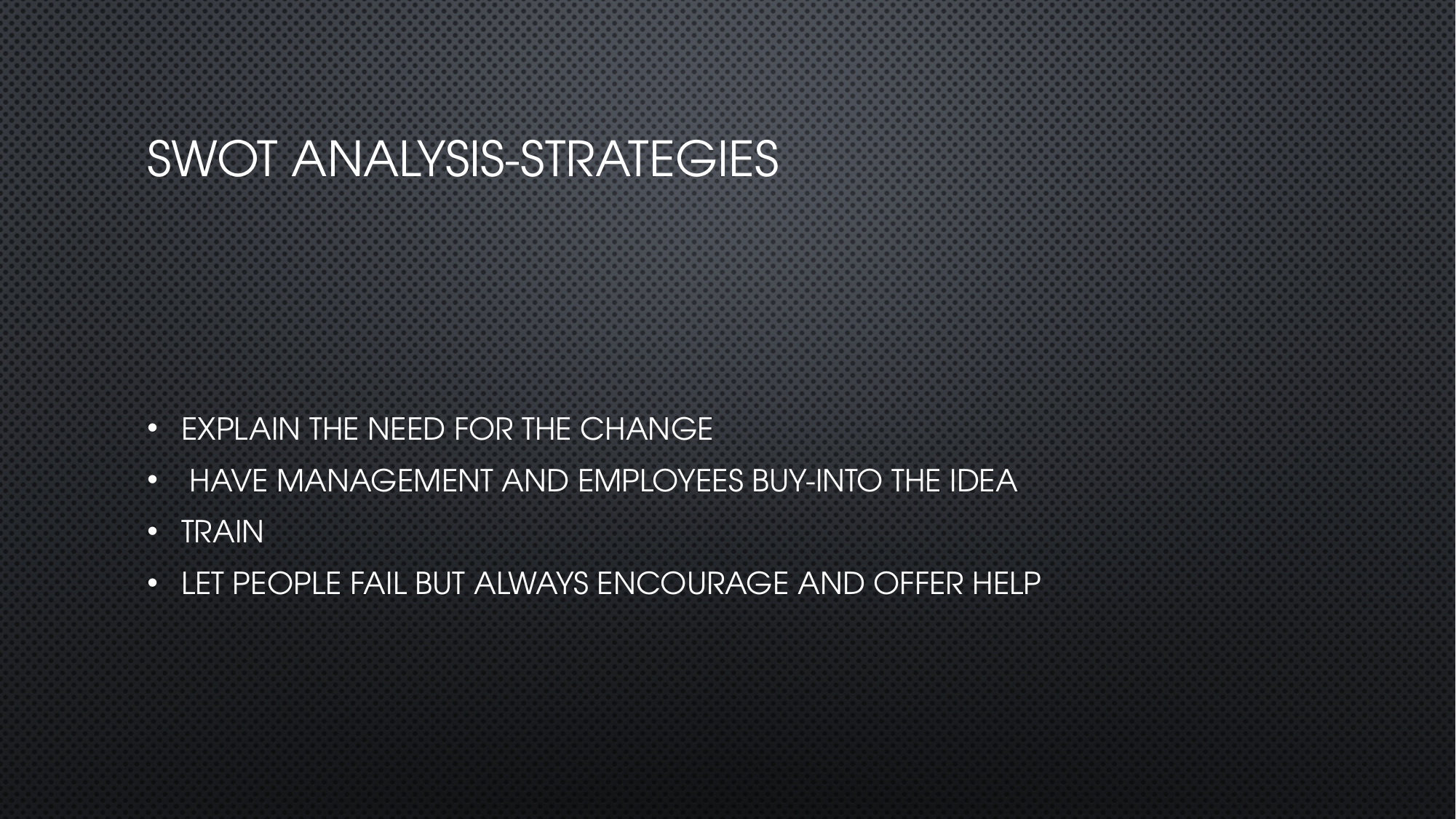

# SWOT Analysis-Strategies

Explain the need for the change
 Have management and employees buy-into the idea
Train
Let people fail but always encourage and offer help